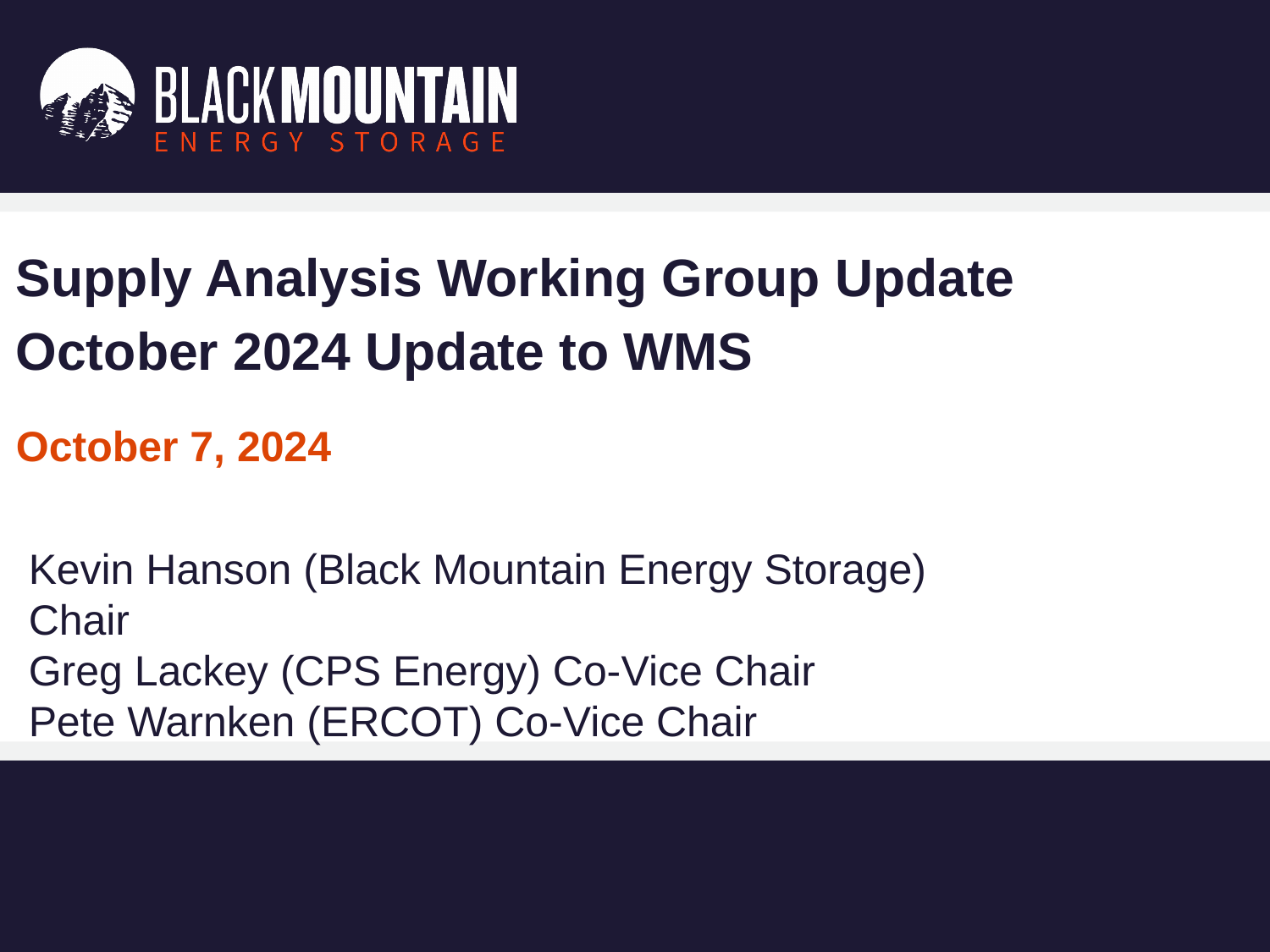

Supply Analysis Working Group Update
October 2024 Update to WMS

October 7, 2024
Kevin Hanson (Black Mountain Energy Storage) Chair
Greg Lackey (CPS Energy) Co-Vice Chair
Pete Warnken (ERCOT) Co-Vice Chair